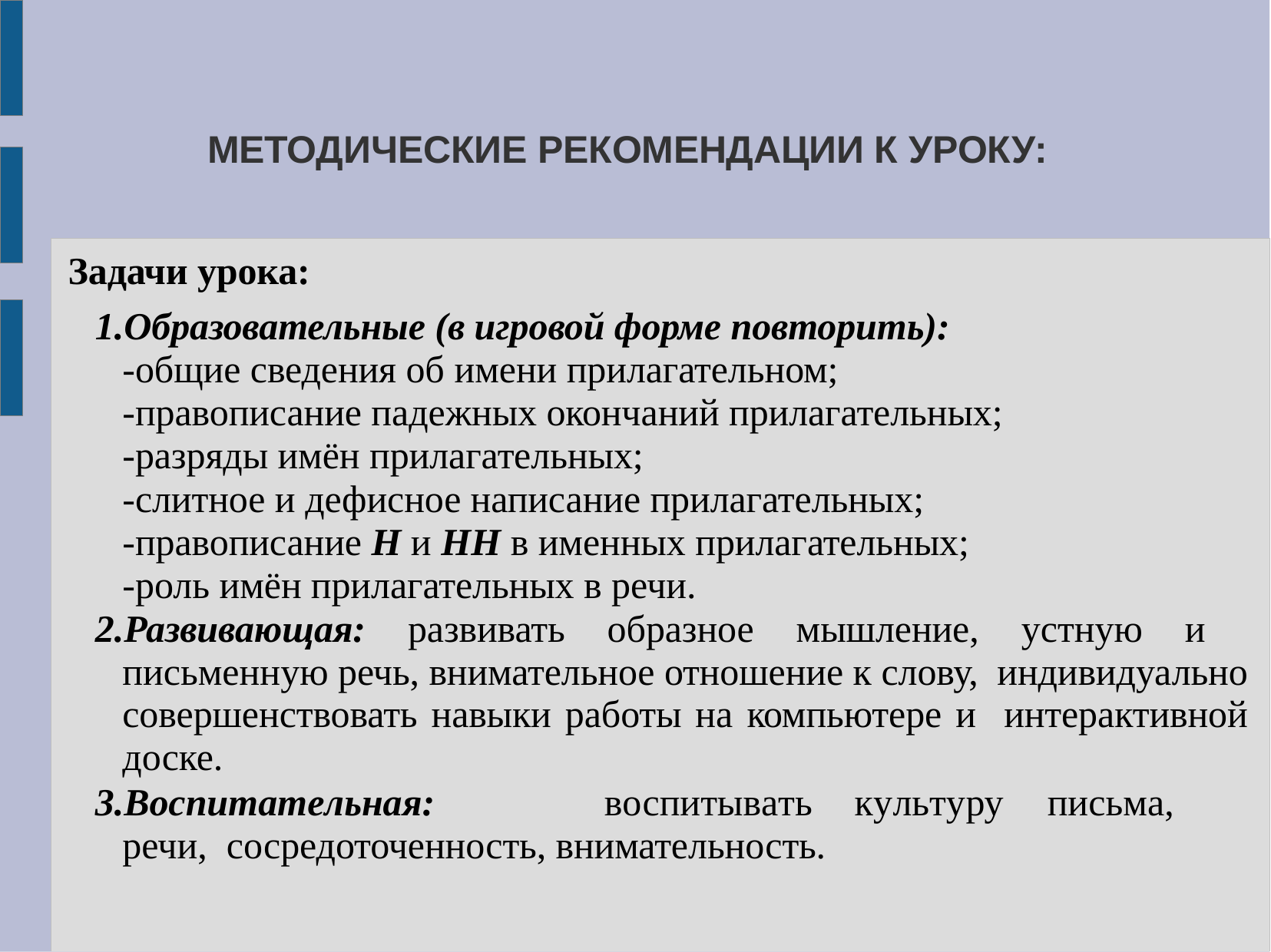

# МЕТОДИЧЕСКИЕ РЕКОМЕНДАЦИИ К УРОКУ:
Задачи урока:
Образовательные (в игровой форме повторить):
-общие сведения об имени прилагательном;
-правописание падежных окончаний прилагательных;
-разряды имён прилагательных;
-слитное и дефисное написание прилагательных;
-правописание Н и НН в именных прилагательных;
-роль имён прилагательных в речи.
Развивающая: развивать образное мышление, устную и  письменную речь, внимательное отношение к слову,  индивидуально совершенствовать навыки работы на компьютере и  интерактивной доске.
Воспитательная:	воспитывать	культуру	письма,	речи,  сосредоточенность, внимательность.